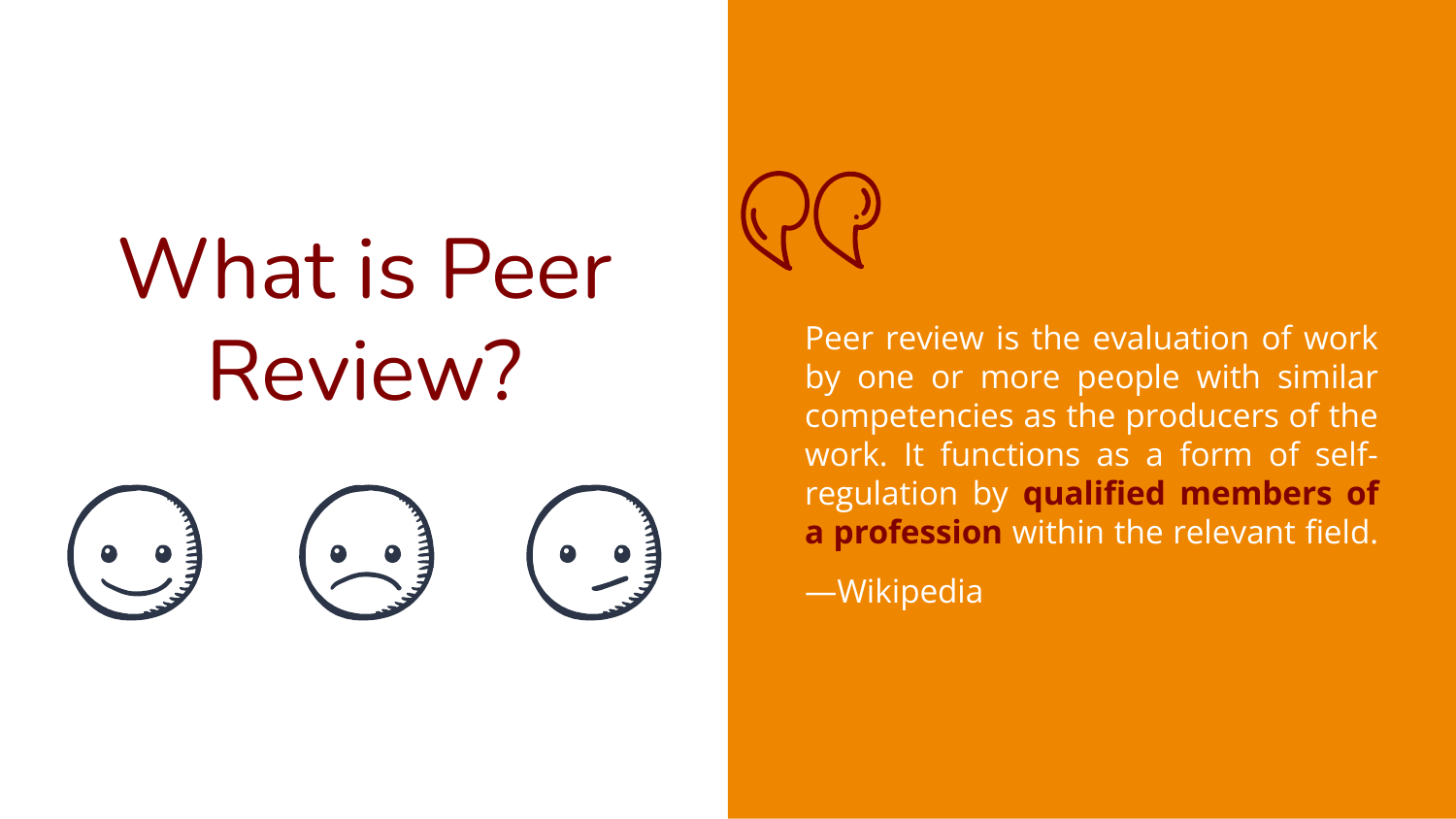

Peer review is the evaluation of work by one or more people with similar competencies as the producers of the work. It functions as a form of self-regulation by qualified members of a profession within the relevant field.
—Wikipedia
# What is Peer Review?